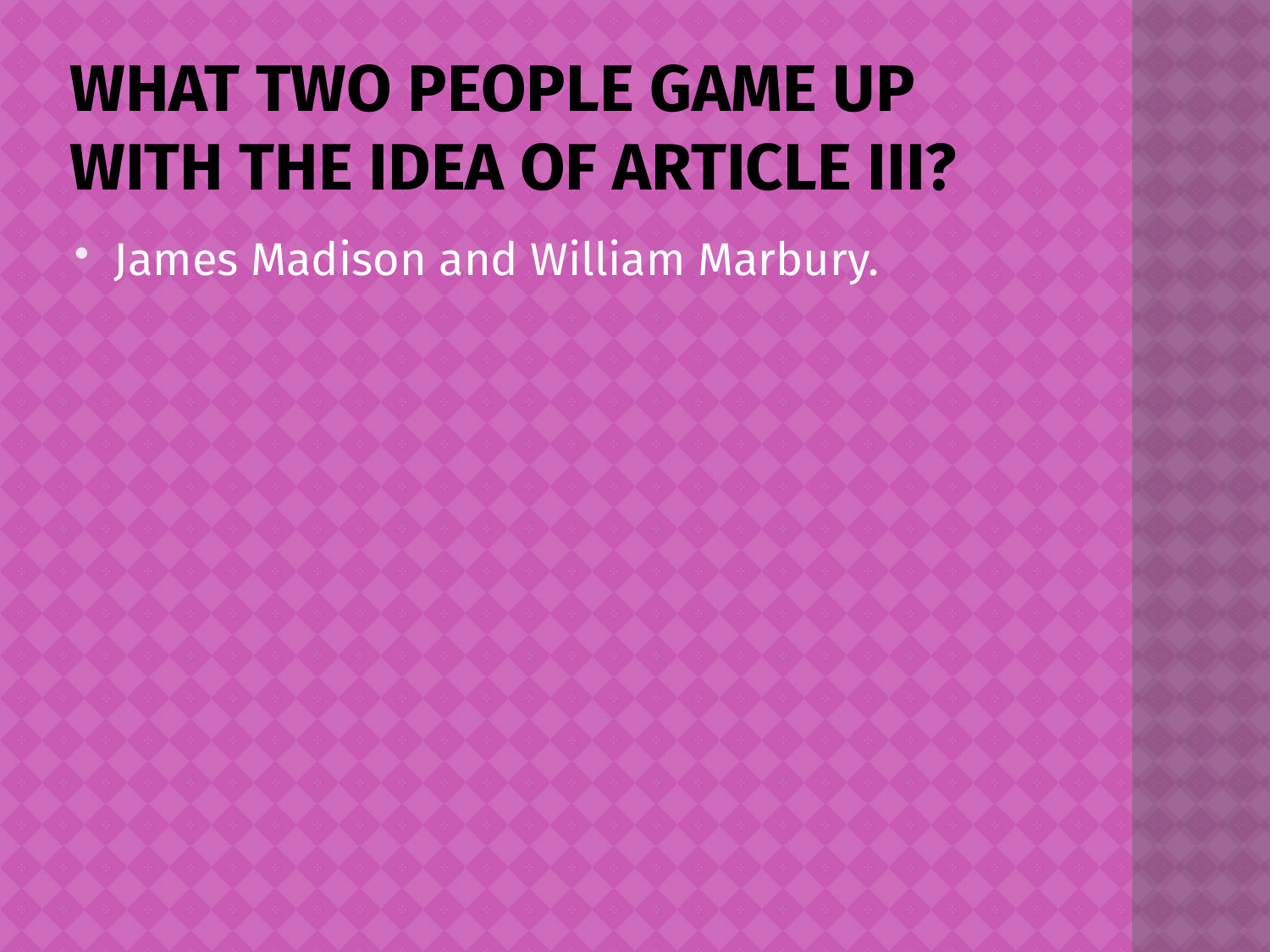

# What two people game up with the idea of article III?
James Madison and William Marbury.